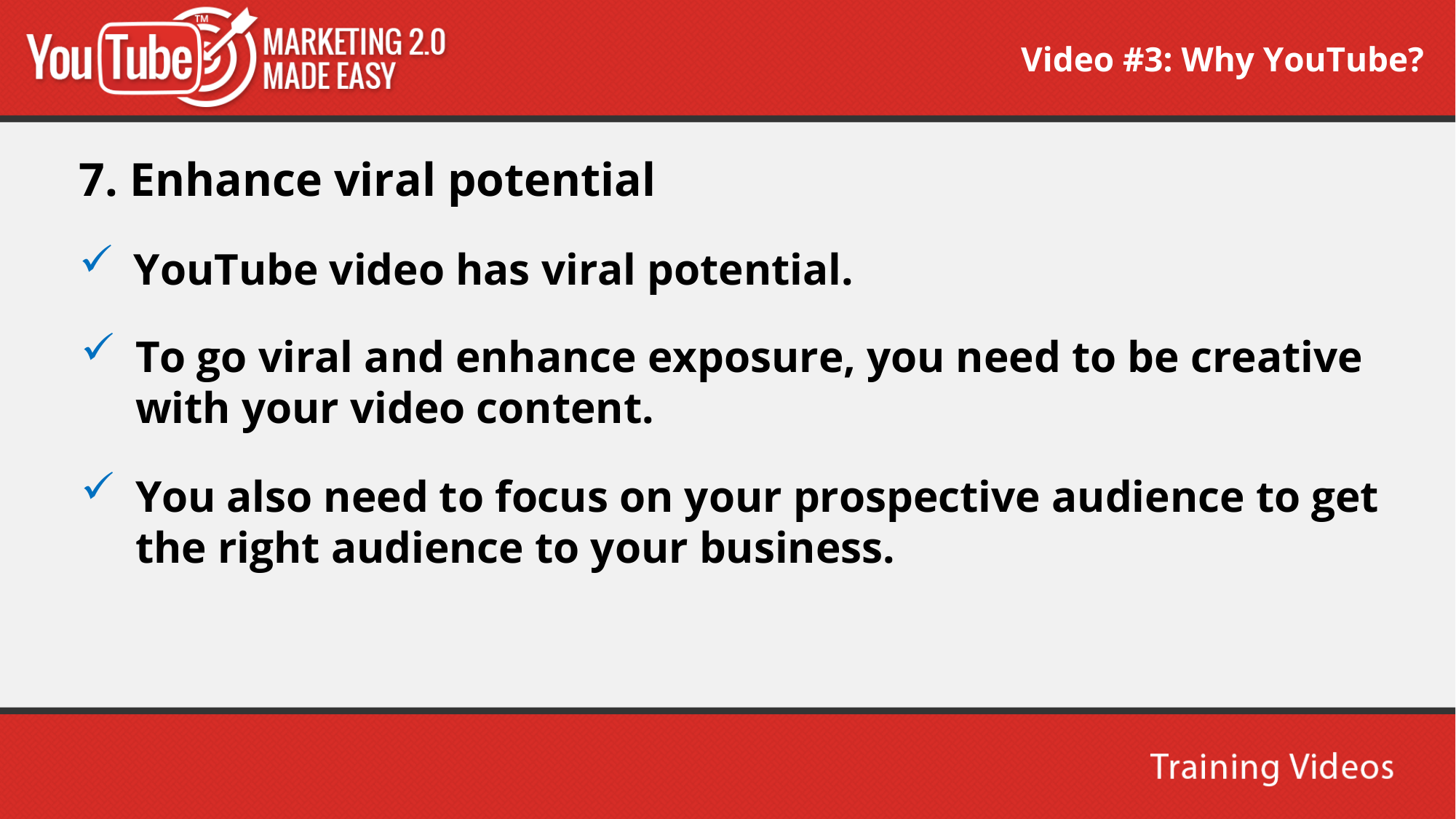

Video #3: Why YouTube?
7. Enhance viral potential
YouTube video has viral potential.
To go viral and enhance exposure, you need to be creative with your video content.
You also need to focus on your prospective audience to get the right audience to your business.